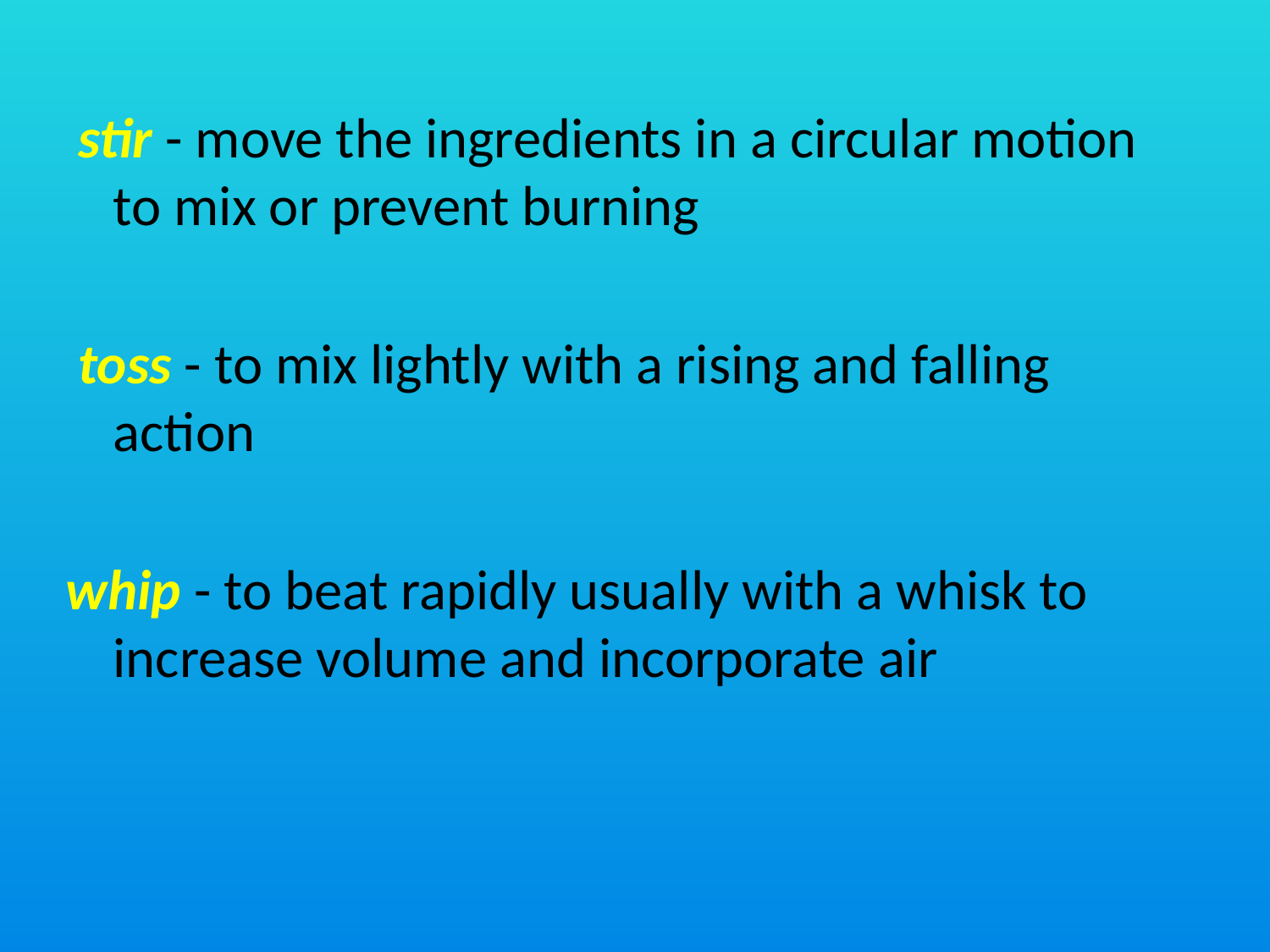

stir - move the ingredients in a circular motion to mix or prevent burning

 toss - to mix lightly with a rising and falling action

whip - to beat rapidly usually with a whisk to increase volume and incorporate air